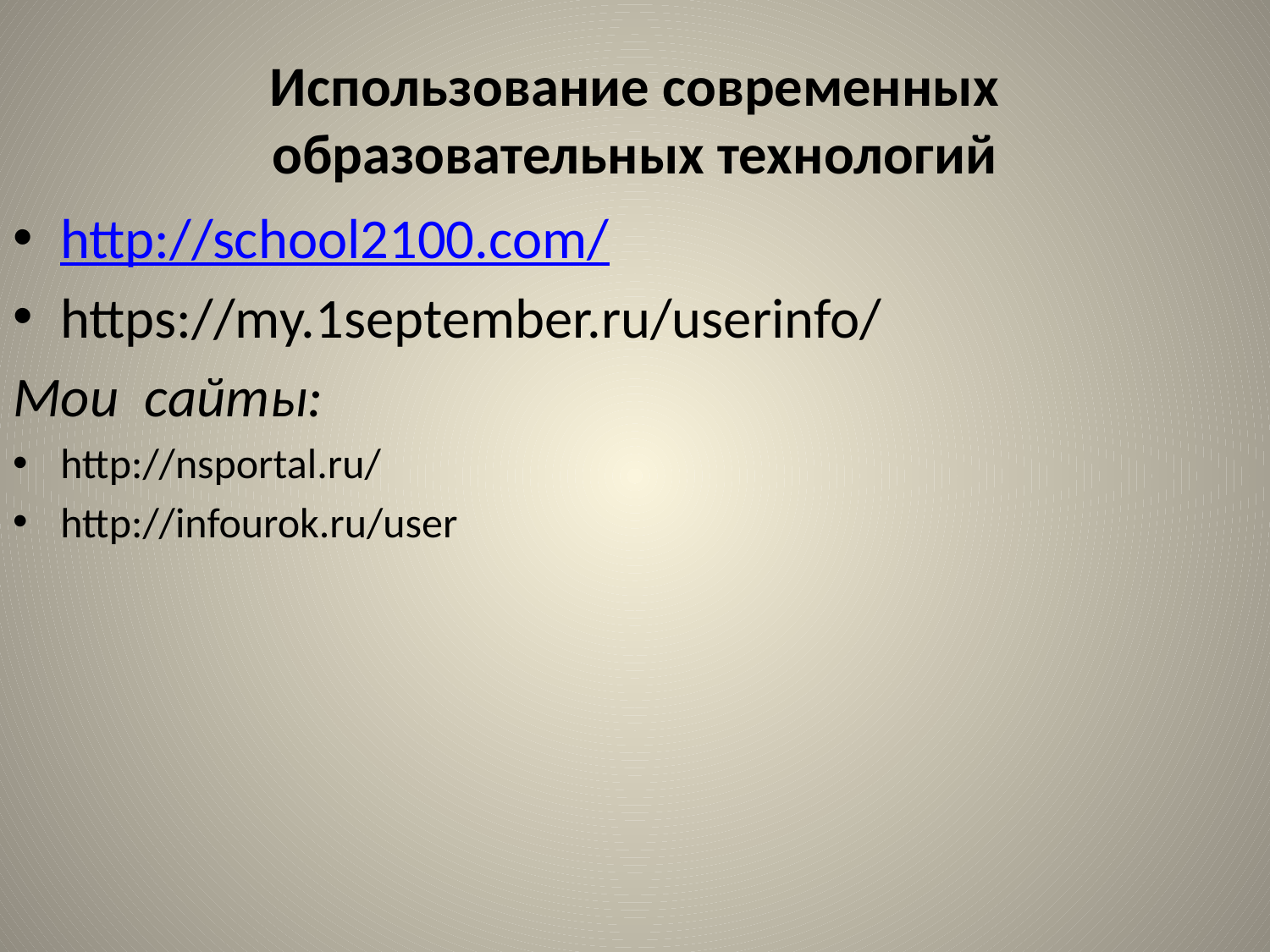

# Использование современных образовательных технологий
http://school2100.com/
https://my.1september.ru/userinfo/
Мои  сайты:
http://nsportal.ru/
http://infourok.ru/user